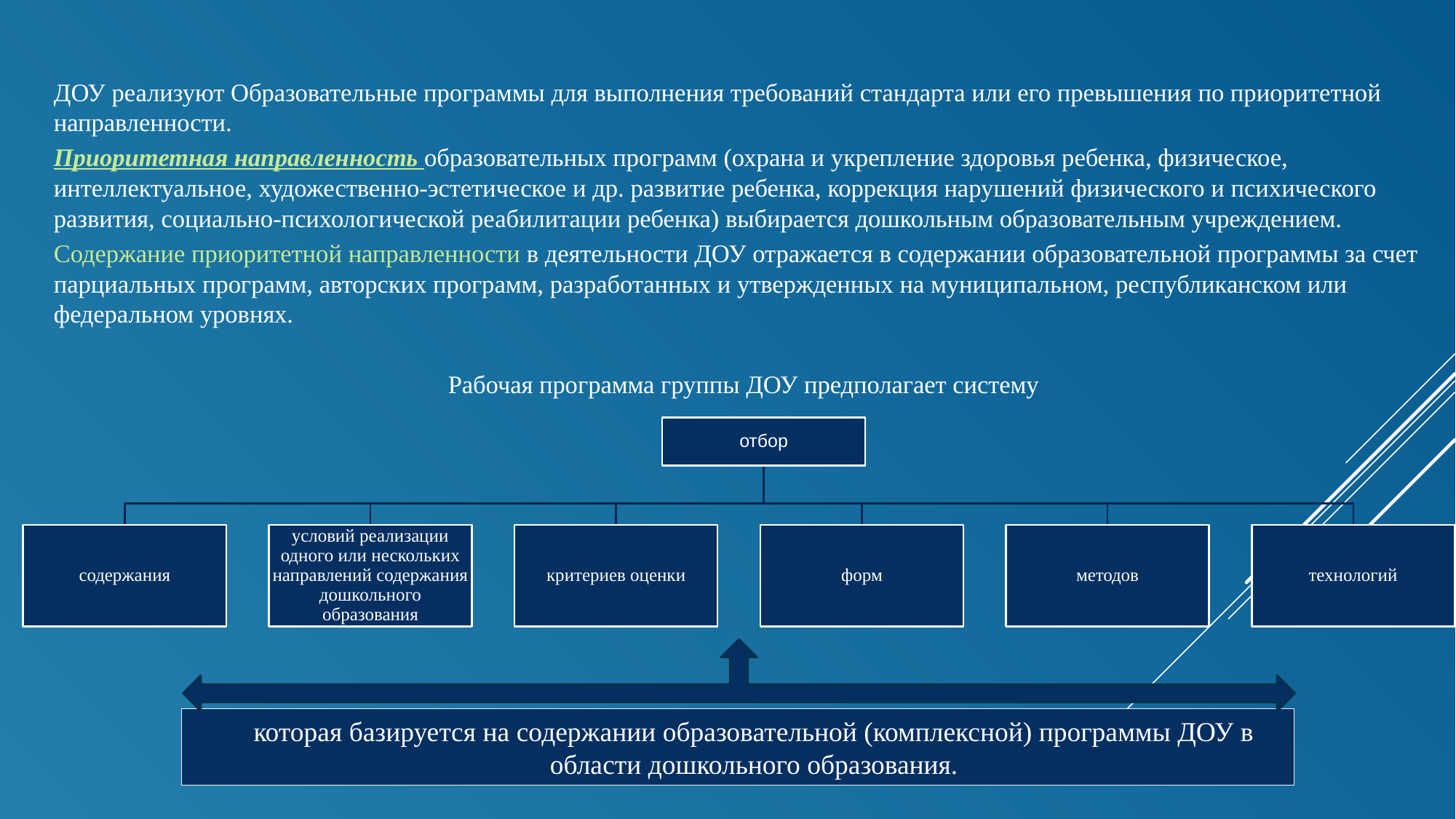

ДОУ реализуют Образовательные программы для выполнения требований стандарта или его превышения по приоритетной направленности.
		Приоритетная направленность образовательных программ (охрана и укрепление здоровья ребенка, физическое, интеллектуальное, художественно-эстетическое и др. развитие ребенка, коррекция нарушений физического и психического развития, социально-психологической реабилитации ребенка) выбирается дошкольным образовательным учреждением.
		Содержание приоритетной направленности в деятельности ДОУ отражается в содержании образовательной программы за счет парциальных программ, авторских программ, разработанных и утвержденных на муниципальном, республиканском или федеральном уровнях.

		Рабочая программа группы ДОУ предполагает систему

отбор
содержания
условий реализации одного или нескольких направлений содержания дошкольного образования
критериев оценки
форм
методов
технологий

которая базируется на содержании образовательной (комплексной) программы ДОУ в области дошкольного образования.